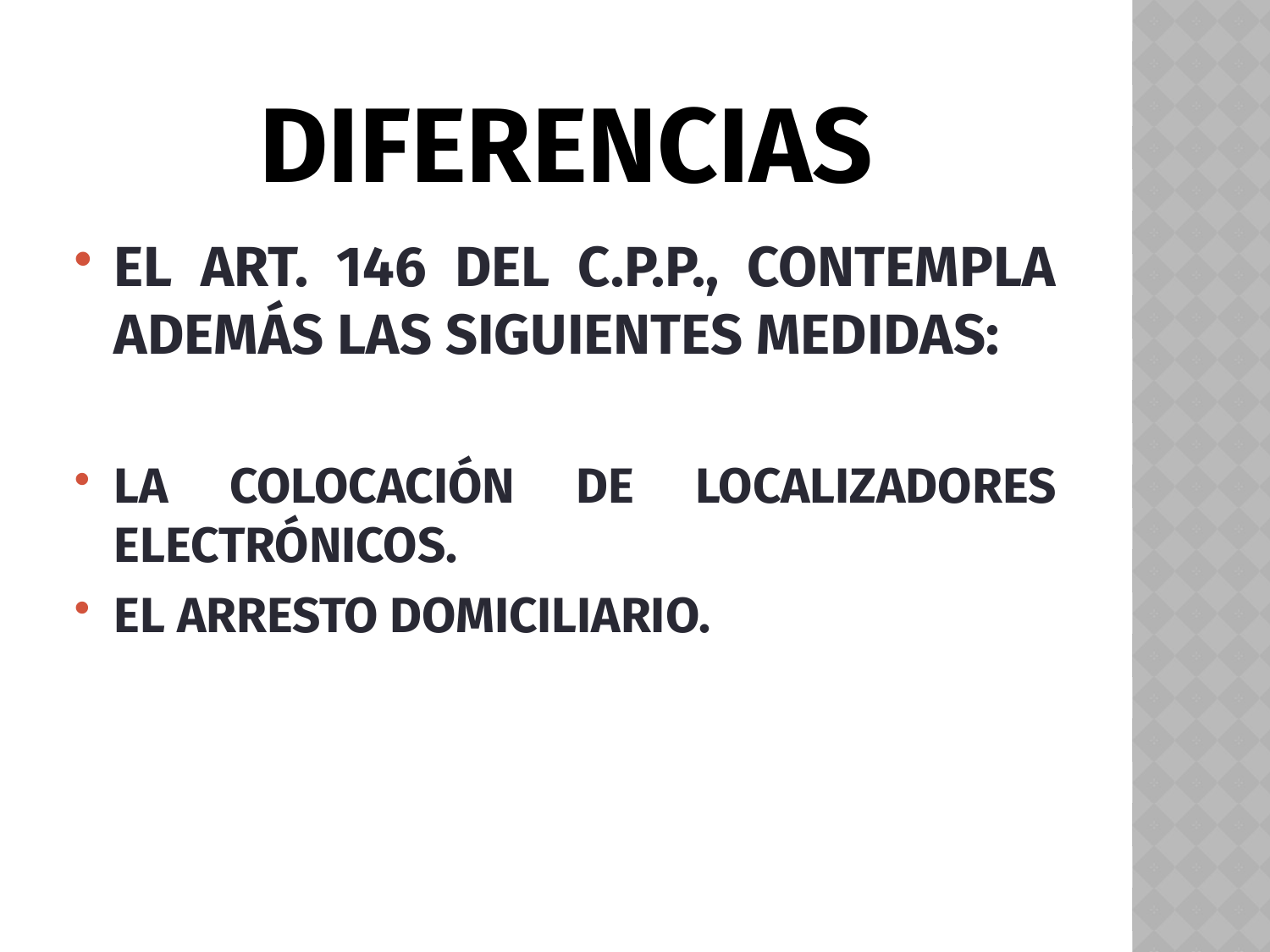

# DIFERENCIAS
EL ART. 146 DEL C.P.P., CONTEMPLA ADEMÁS LAS SIGUIENTES MEDIDAS:

LA COLOCACIÓN DE LOCALIZADORES ELECTRÓNICOS.
EL ARRESTO DOMICILIARIO.